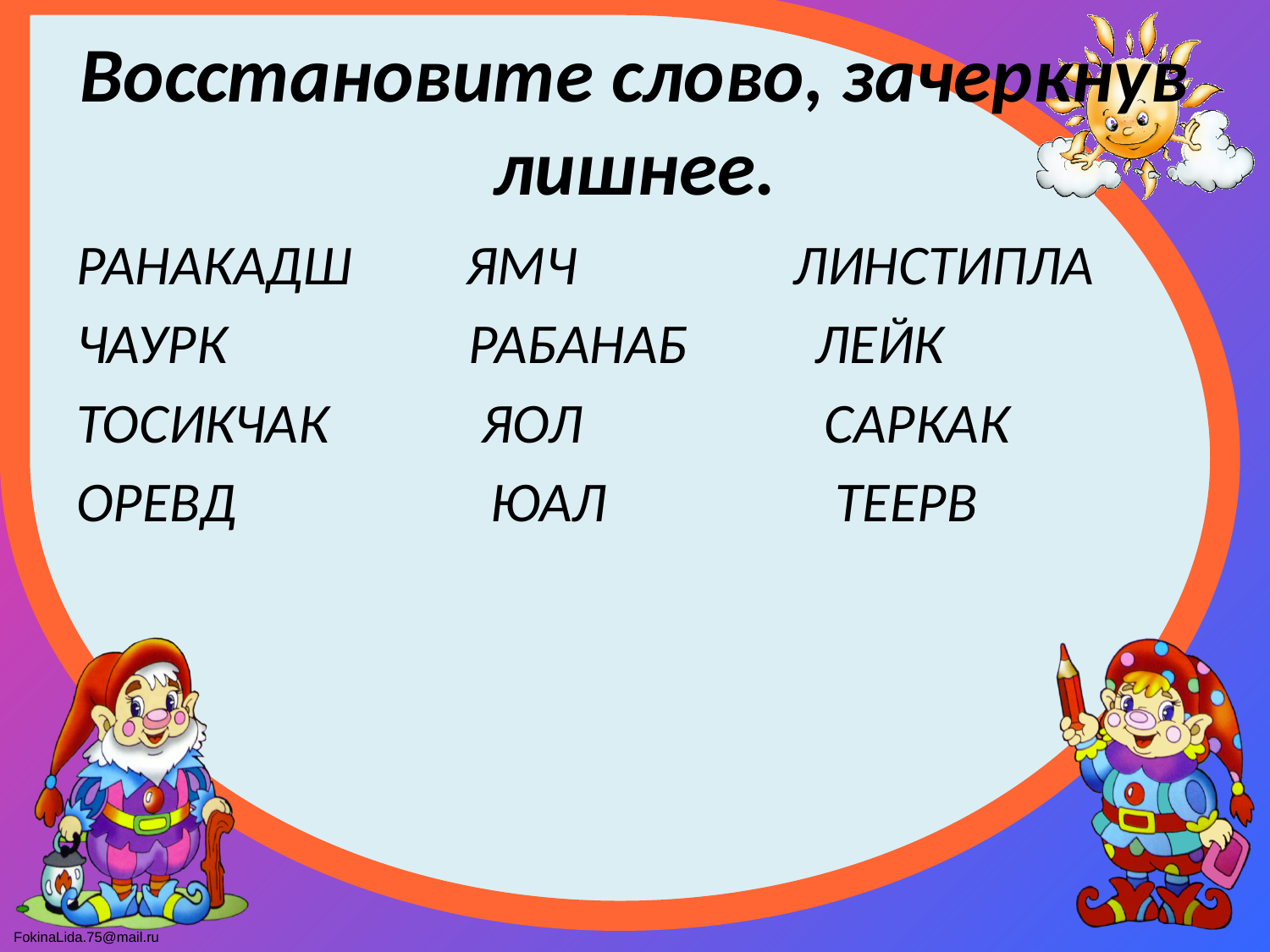

# Восстановите слово, зачеркнув лишнее.
РАНАКАДШ         ЯМЧ                 ЛИНСТИПЛА
ЧАУРК                   РАБАНАБ          ЛЕЙК
ТОСИКЧАК            ЯОЛ                   САРКАК
ОРЕВД                    ЮАЛ                  ТЕЕРВ